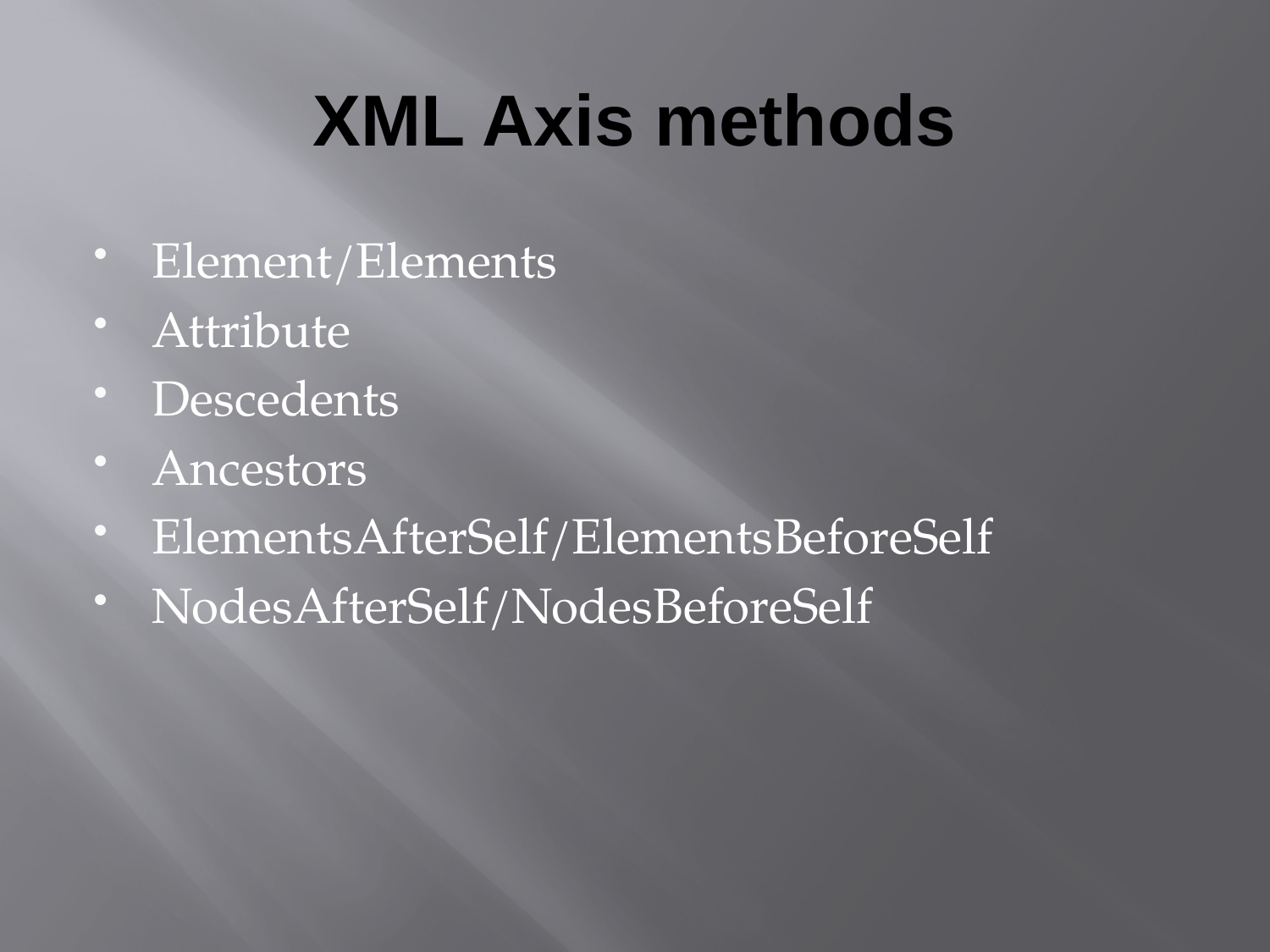

# XML Axis methods
Element/Elements
Attribute
Descedents
Ancestors
ElementsAfterSelf/ElementsBeforeSelf
NodesAfterSelf/NodesBeforeSelf